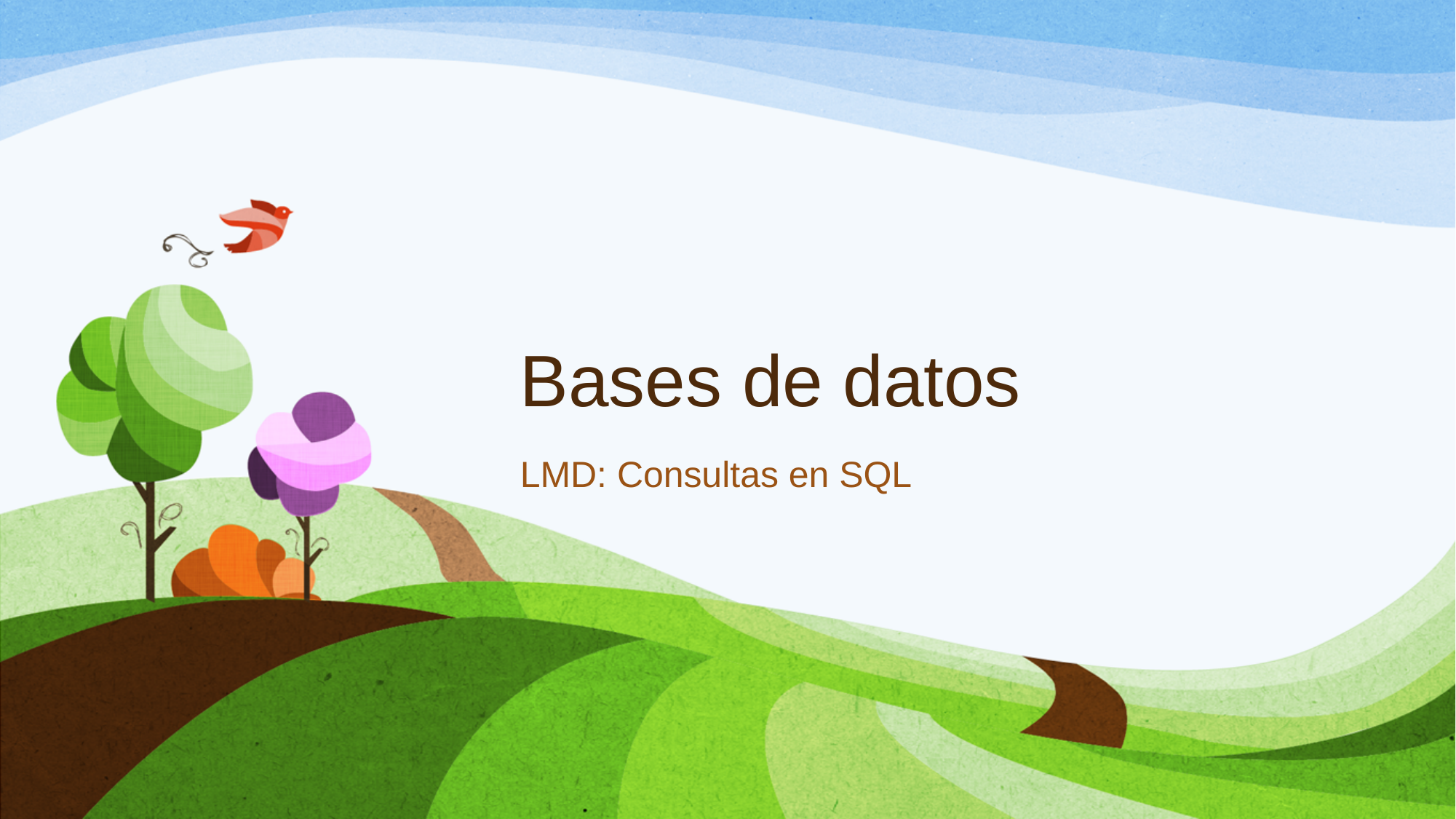

# Bases de datos
LMD: Consultas en SQL